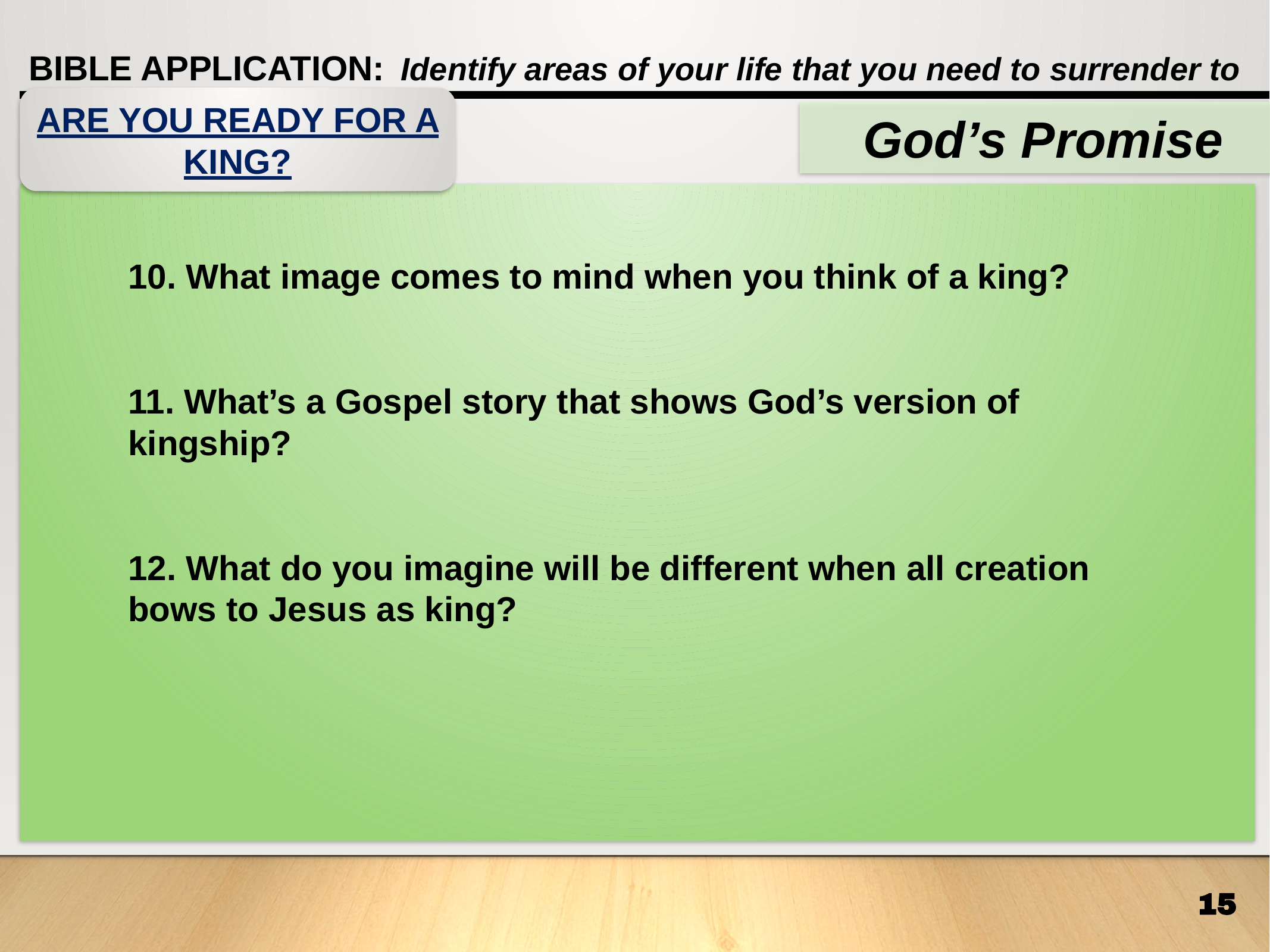

BIBLE APPLICATION: Identify areas of your life that you need to surrender to God’s plan.
.

God’s Promise
Are You Ready for a King?

10. What image comes to mind when you think of a king?

11. What’s a Gospel story that shows God’s version of kingship?

12. What do you imagine will be different when all creation bows to Jesus as king?

15